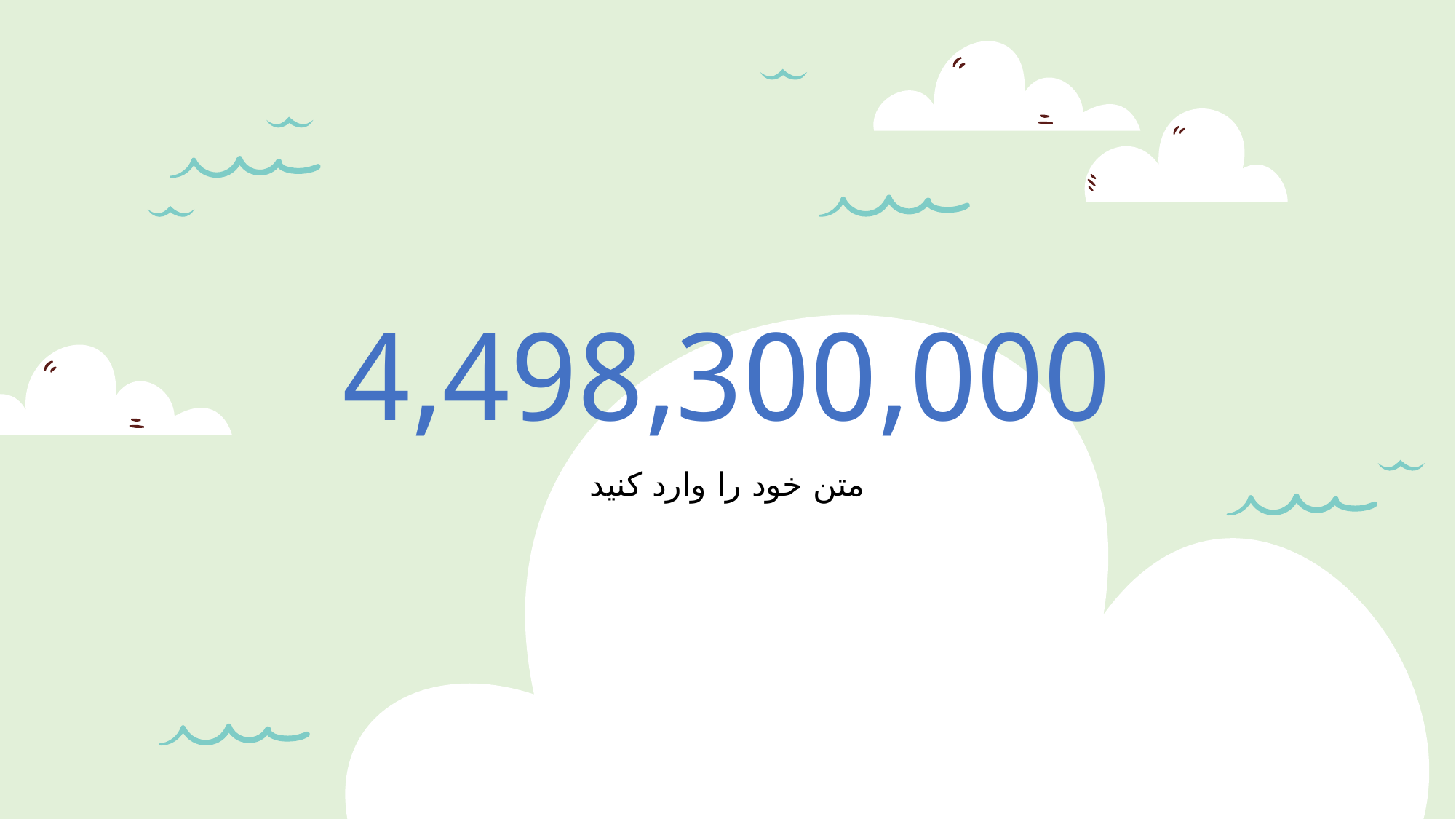

# 4,498,300,000
متن خود را وارد کنید